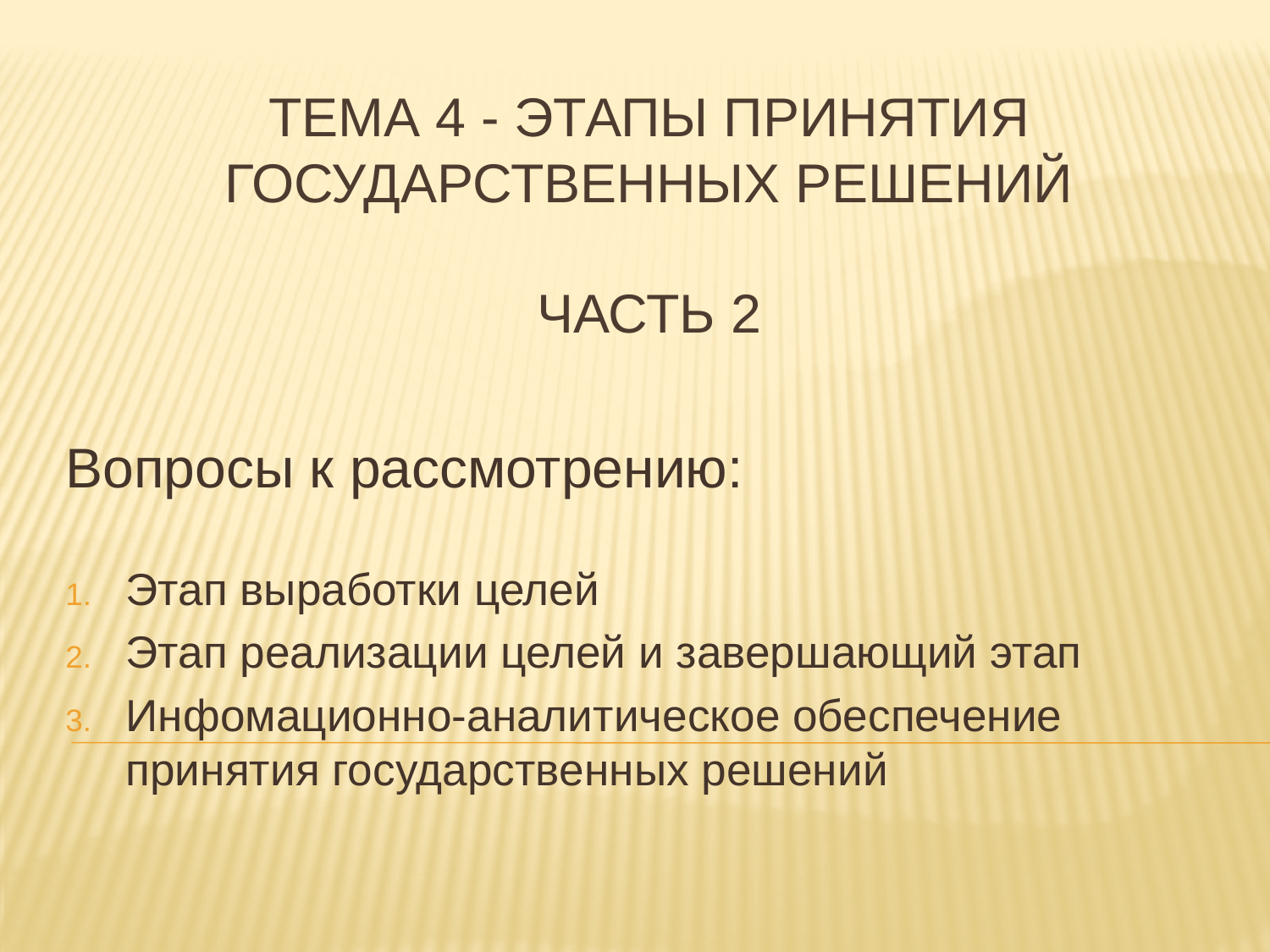

# Тема 4 - ЭТАПЫ ПРИНЯТИЯ ГОСУДАРСТВЕННЫХ РЕШЕНИЙ часть 2
Вопросы к рассмотрению:

Этап выработки целей
Этап реализации целей и завершающий этап
Инфомационно-аналитическое обеспечение принятия государственных решений